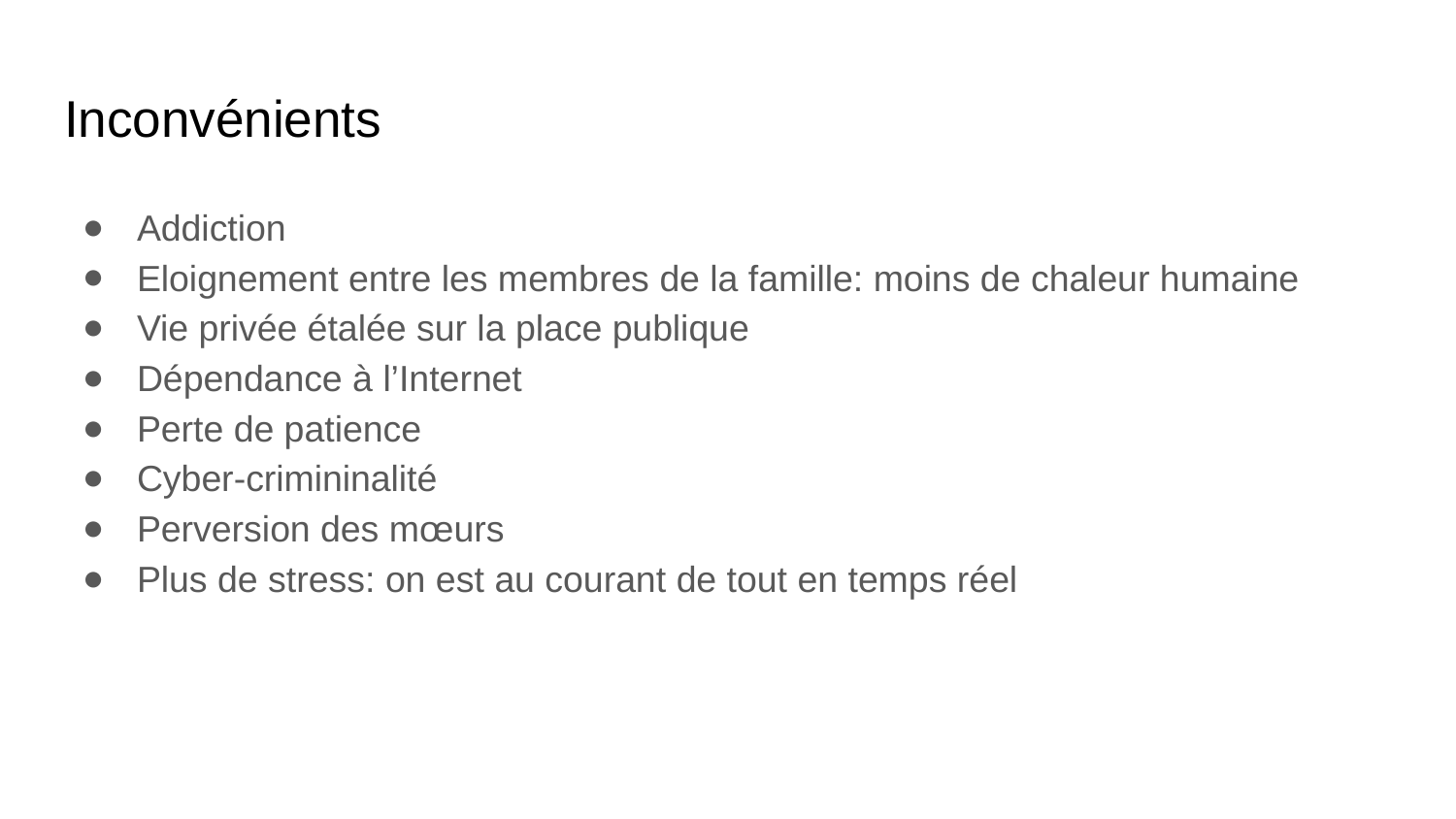

# Inconvénients
Addiction
Eloignement entre les membres de la famille: moins de chaleur humaine
Vie privée étalée sur la place publique
Dépendance à l’Internet
Perte de patience
Cyber-crimininalité
Perversion des mœurs
Plus de stress: on est au courant de tout en temps réel